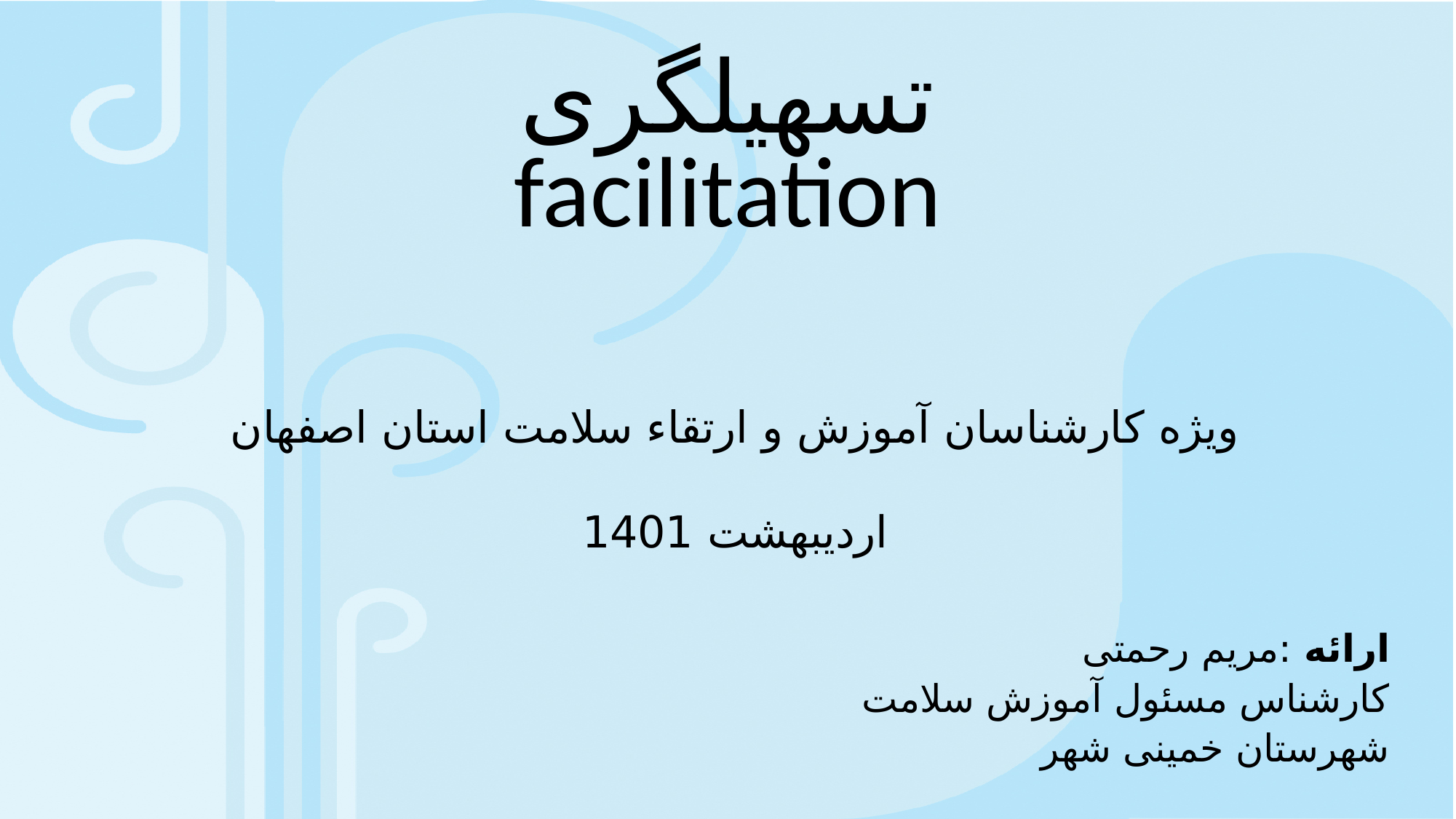

# تسهیلگری facilitation

ویژه کارشناسان آموزش و ارتقاء سلامت استان اصفهان

اردیبهشت 1401

ارائه :مریم رحمتی
کارشناس مسئول آموزش سلامت
شهرستان خمینی شهر